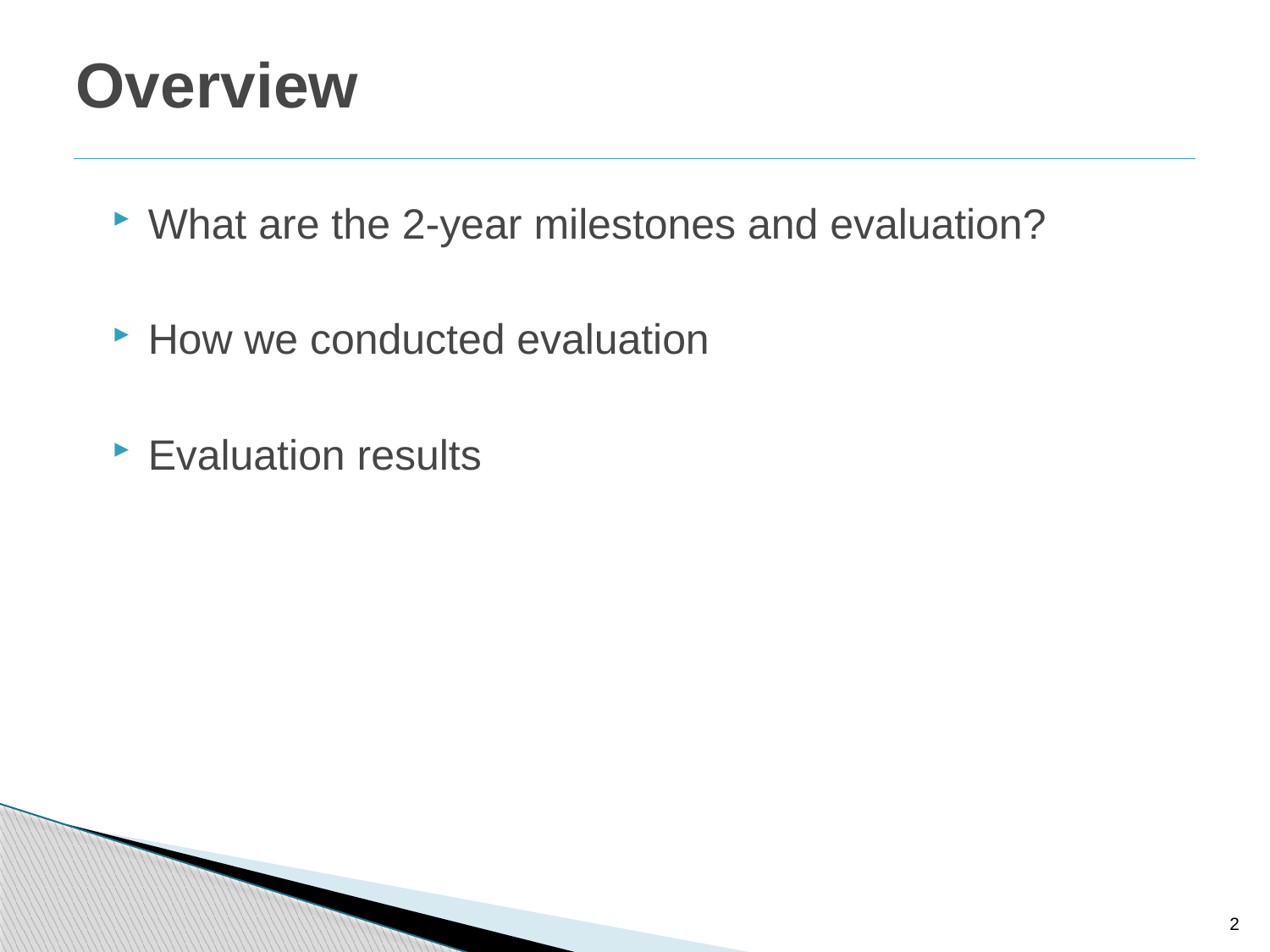

# Overview
What are the 2-year milestones and evaluation?

How we conducted evaluation

Evaluation results

2